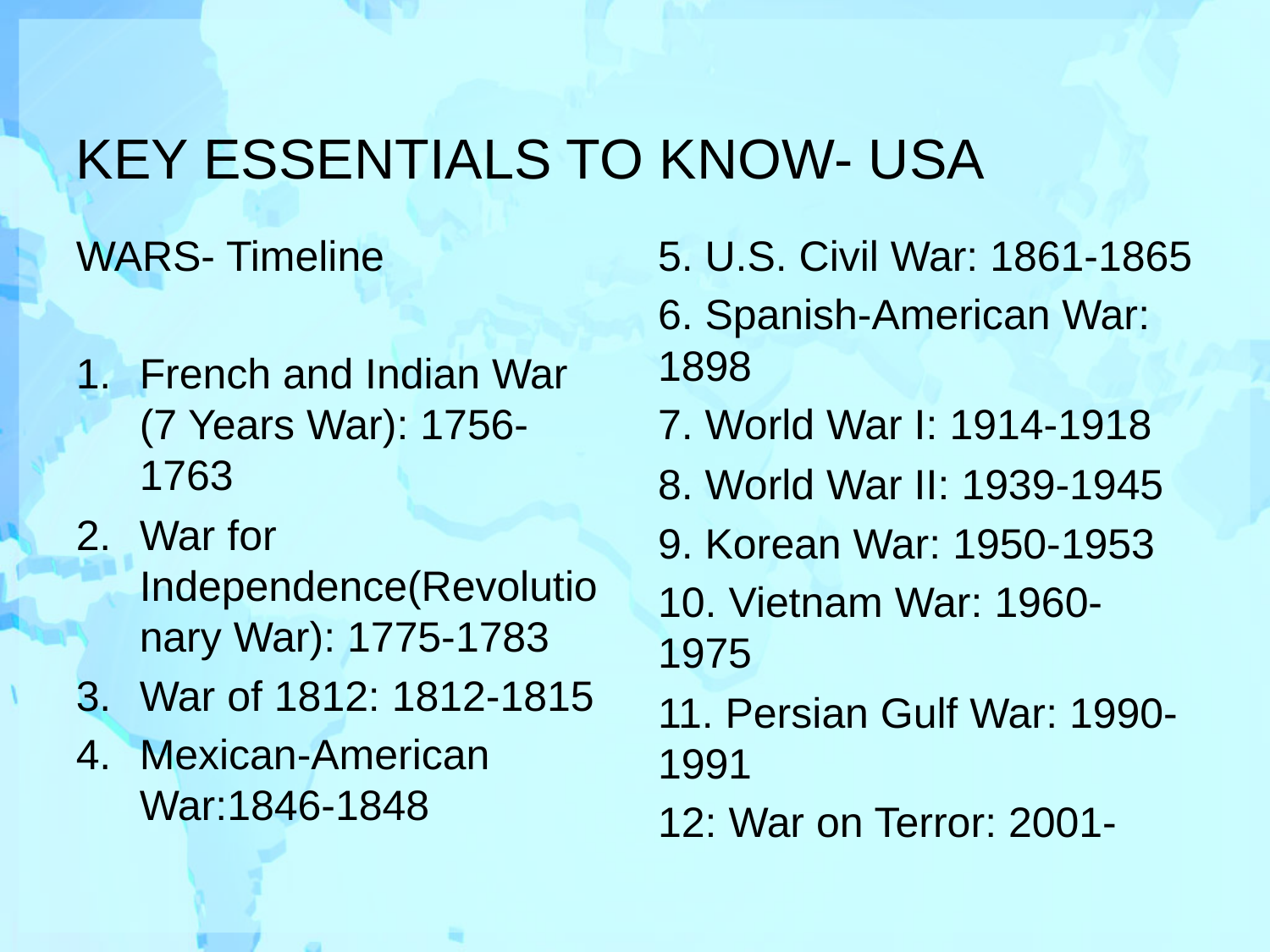

# KEY ESSENTIALS TO KNOW- USA
WARS- Timeline

French and Indian War (7 Years War): 1756-1763
War for Independence(Revolutionary War): 1775-1783
War of 1812: 1812-1815
Mexican-American War:1846-1848
5. U.S. Civil War: 1861-1865
6. Spanish-American War: 1898
7. World War I: 1914-1918
8. World War II: 1939-1945
9. Korean War: 1950-1953
10. Vietnam War: 1960-1975
11. Persian Gulf War: 1990-1991
12: War on Terror: 2001-